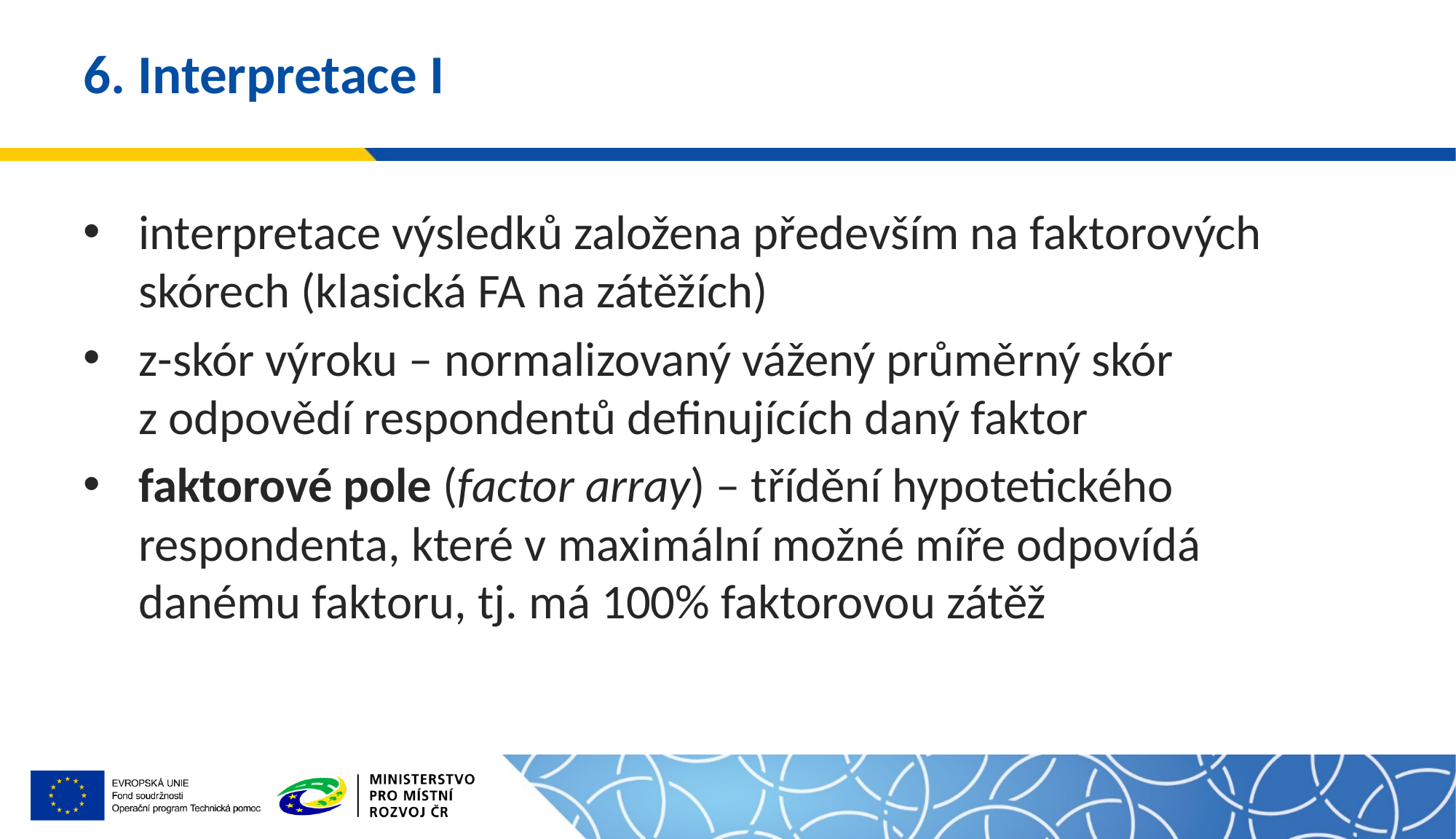

# 6. Interpretace I
interpretace výsledků založena především na faktorových skórech (klasická FA na zátěžích)
z-skór výroku – normalizovaný vážený průměrný skór z odpovědí respondentů definujících daný faktor
faktorové pole (factor array) – třídění hypotetického respondenta, které v maximální možné míře odpovídá danému faktoru, tj. má 100% faktorovou zátěž